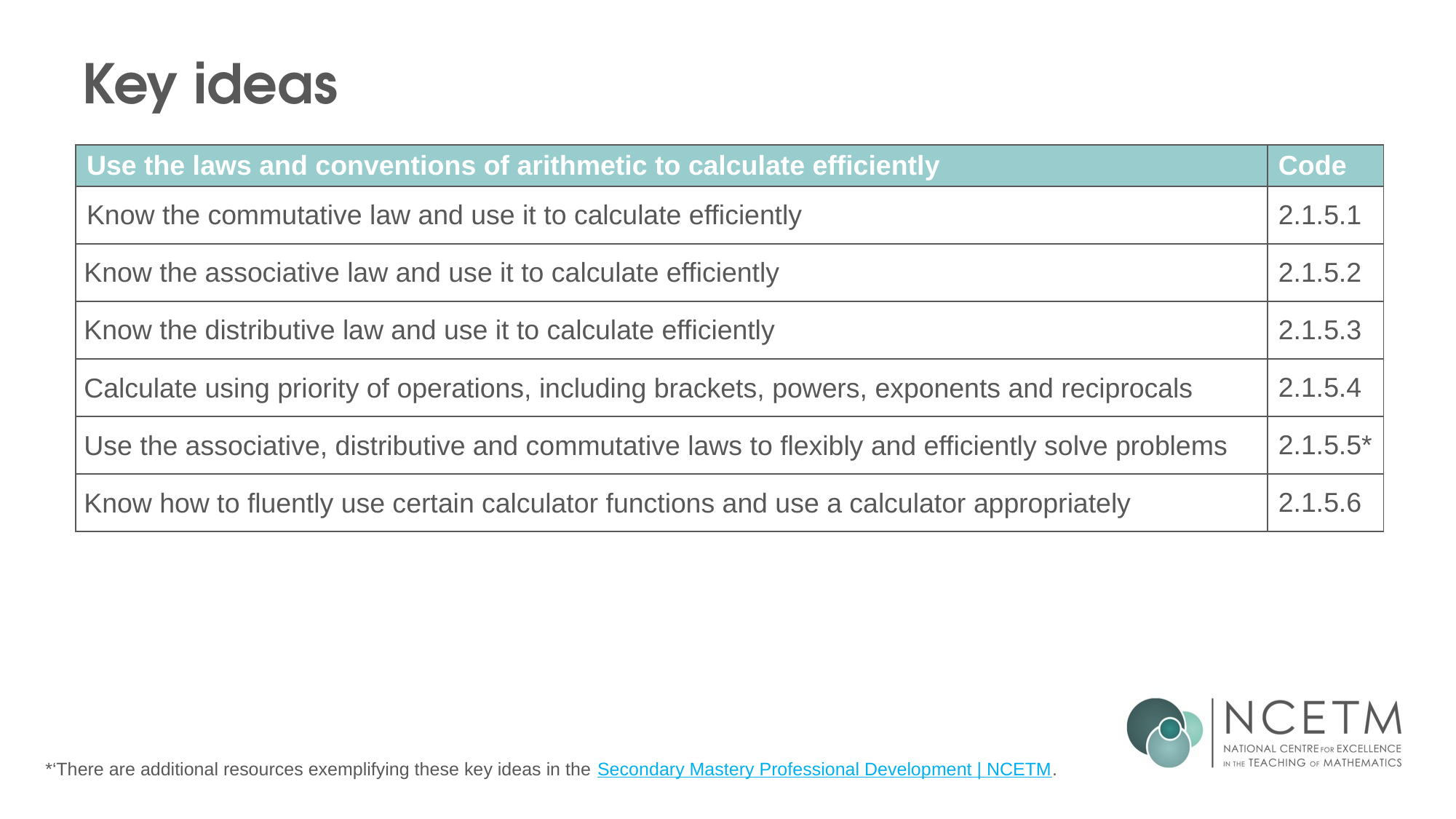

# Key ideas
| Use the laws and conventions of arithmetic to calculate efficiently | Code |
| --- | --- |
| Know the commutative law and use it to calculate efficiently | 2.1.5.1 |
| Know the associative law and use it to calculate efficiently | 2.1.5.2 |
| Know the distributive law and use it to calculate efficiently | 2.1.5.3 |
| Calculate using priority of operations, including brackets, powers, exponents and reciprocals | 2.1.5.4 |
| Use the associative, distributive and commutative laws to flexibly and efficiently solve problems | 2.1.5.5\* |
| Know how to fluently use certain calculator functions and use a calculator appropriately | 2.1.5.6 |
*‘There are additional resources exemplifying these key ideas in the Secondary Mastery Professional Development | NCETM.